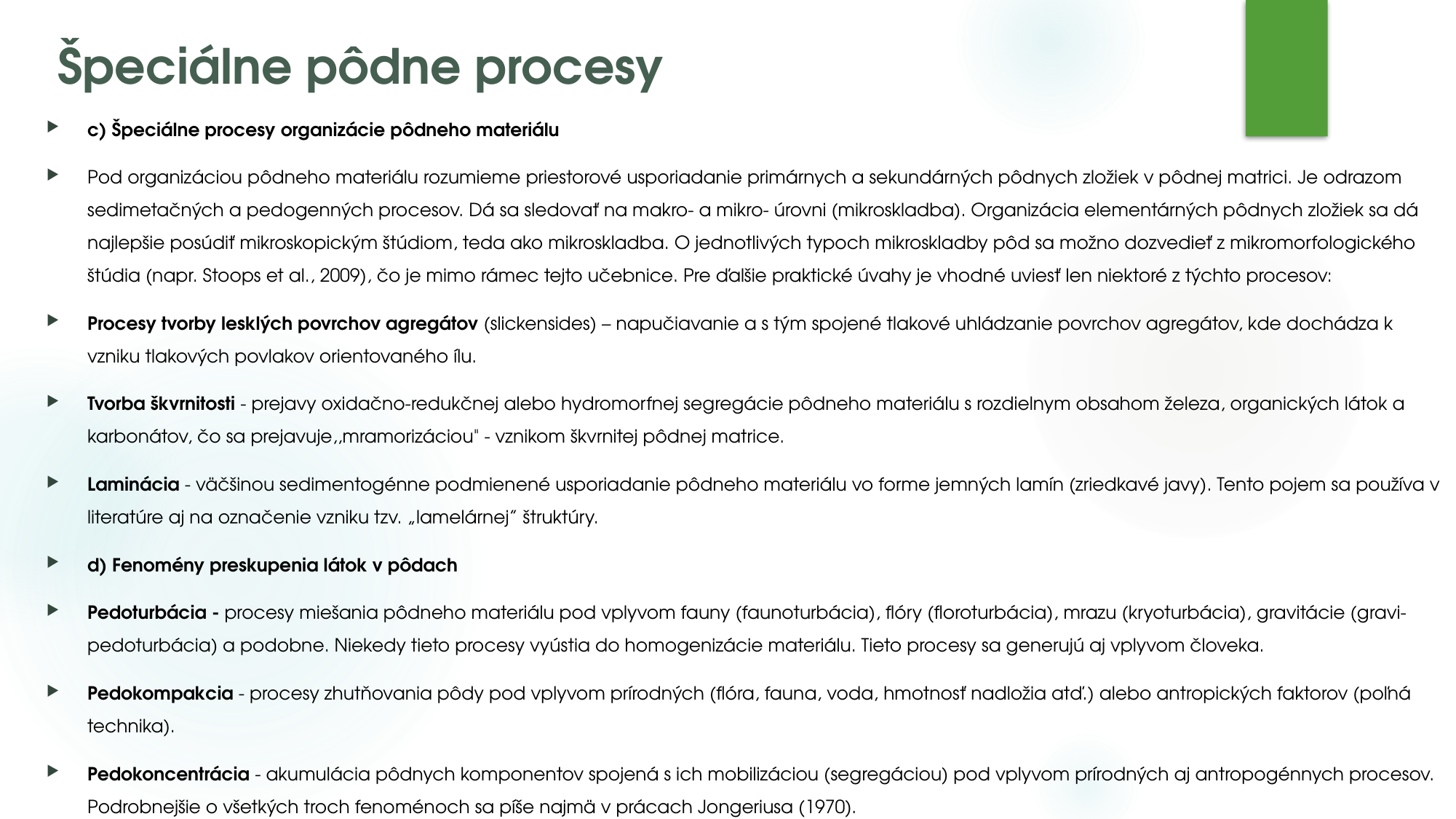

# Špeciálne pôdne procesy
c) Špeciálne procesy organizácie pôdneho materiálu
Pod organizáciou pôdneho materiálu rozumieme priestorové usporiadanie primárnych a sekundárných pôdnych zložiek v pôdnej matrici. Je odrazom sedimetačných a pedogenných procesov. Dá sa sledovať na makro- a mikro- úrovni (mikroskladba). Organizácia elementárných pôdnych zložiek sa dá najlepšie posúdiť mikroskopickým štúdiom, teda ako mikroskladba. O jednotlivých typoch mikroskladby pôd sa možno dozvedieť z mikromorfologického štúdia (napr. Stoops et al., 2009), čo je mimo rámec tejto učebnice. Pre ďalšie praktické úvahy je vhodné uviesť len niektoré z týchto procesov:
Procesy tvorby lesklých povrchov agregátov (slickensides) – napučiavanie a s tým spojené tlakové uhládzanie povrchov agregátov, kde dochádza k vzniku tlakových povlakov orientovaného ílu.
Tvorba škvrnitosti - prejavy oxidačno-redukčnej alebo hydromorfnej segregácie pôdneho materiálu s rozdielnym obsahom železa, organických látok a karbonátov, čo sa prejavuje,,mramorizáciou" - vznikom škvrnitej pôdnej matrice.
Laminácia - väčšinou sedimentogénne podmienené usporiadanie pôdneho materiálu vo forme jemných lamín (zriedkavé javy). Tento pojem sa používa v literatúre aj na označenie vzniku tzv. „lamelárnej” štruktúry.
d) Fenomény preskupenia látok v pôdach
Pedoturbácia - procesy miešania pôdneho materiálu pod vplyvom fauny (faunoturbácia), flóry (floroturbácia), mrazu (kryoturbácia), gravitácie (gravi- pedoturbácia) a podobne. Niekedy tieto procesy vyústia do homogenizácie materiálu. Tieto procesy sa generujú aj vplyvom človeka.
Pedokompakcia - procesy zhutňovania pôdy pod vplyvom prírodných (flóra, fauna, voda, hmotnosť nadložia atď.) alebo antropických faktorov (poľná technika).
Pedokoncentrácia - akumulácia pôdnych komponentov spojená s ich mobilizáciou (segregáciou) pod vplyvom prírodných aj antropogénnych procesov. Podrobnejšie o všetkých troch fenoménoch sa píše najmä v prácach Jongeriusa (1970).